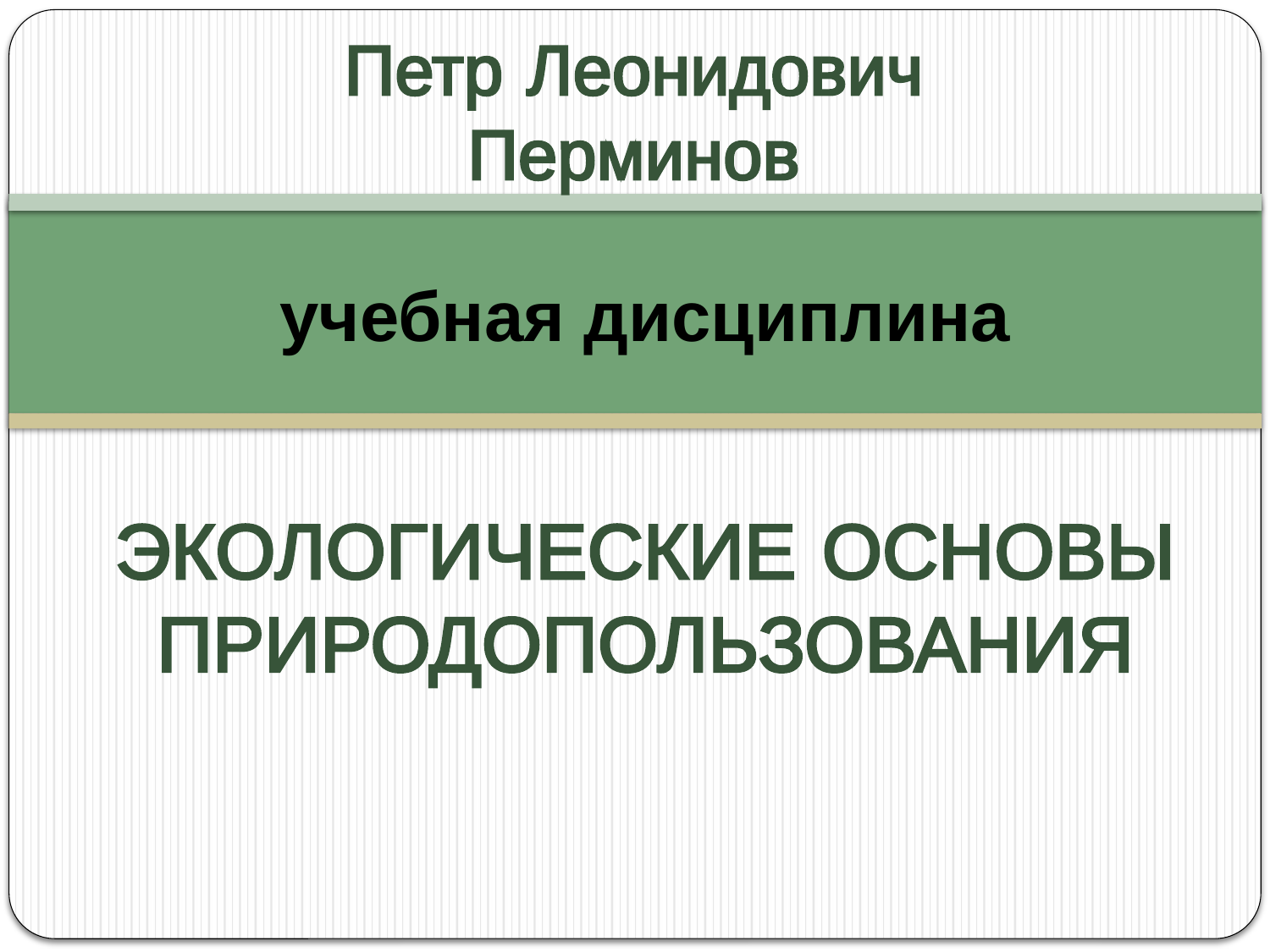

# Петр Леонидович Перминов
учебная дисциплина
ЭКОЛОГИЧЕСКИЕ ОСНОВЫ ПРИРОДОПОЛЬЗОВАНИЯ